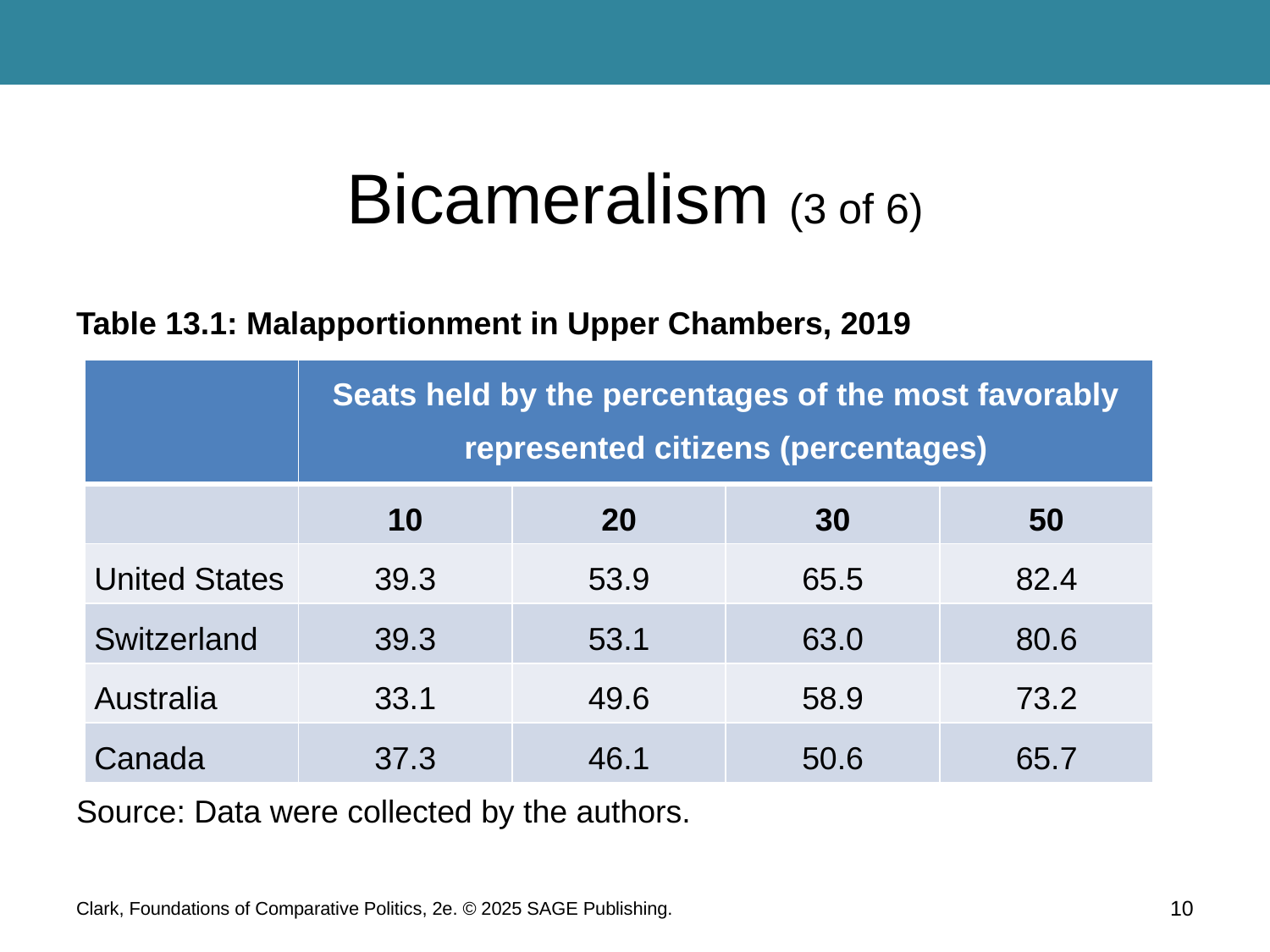

# Bicameralism (3 of 6)
Table 13.1: Malapportionment in Upper Chambers, 2019

Source: Data were collected by the authors.
|  | Seats held by the percentages of the most favorably represented citizens (percentages) |  |  |  |
| --- | --- | --- | --- | --- |
|  | 10 | 20 | 30 | 50 |
| United States | 39.3 | 53.9 | 65.5 | 82.4 |
| Switzerland | 39.3 | 53.1 | 63.0 | 80.6 |
| Australia | 33.1 | 49.6 | 58.9 | 73.2 |
| Canada | 37.3 | 46.1 | 50.6 | 65.7 |
Clark, Foundations of Comparative Politics, 2e. © 2025 SAGE Publishing.
10